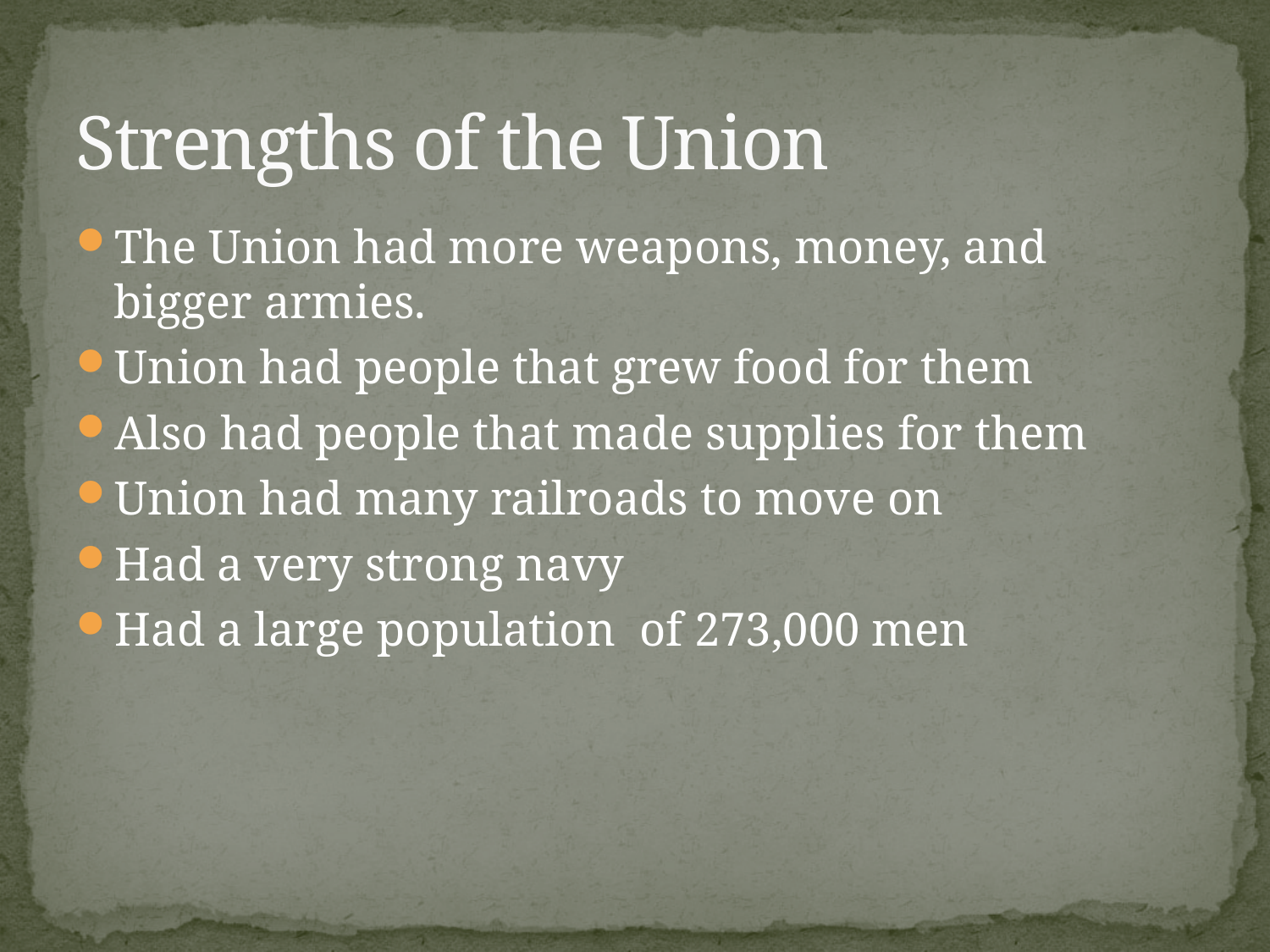

# Strengths of the Union
The Union had more weapons, money, and bigger armies.
Union had people that grew food for them
Also had people that made supplies for them
Union had many railroads to move on
Had a very strong navy
Had a large population  of 273,000 men